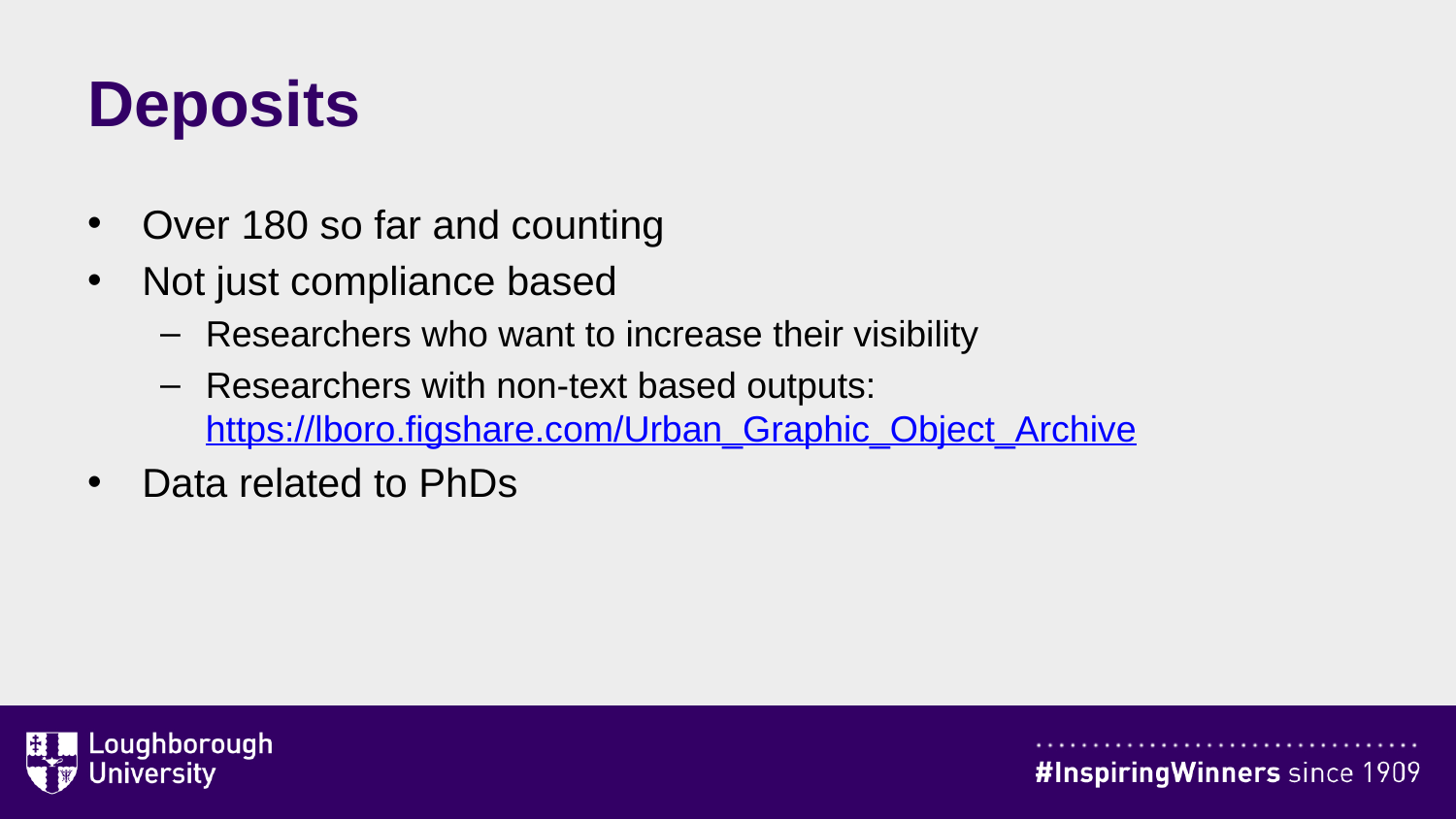

# Deposits
Over 180 so far and counting
Not just compliance based
Researchers who want to increase their visibility
Researchers with non-text based outputs: https://lboro.figshare.com/Urban_Graphic_Object_Archive
Data related to PhDs